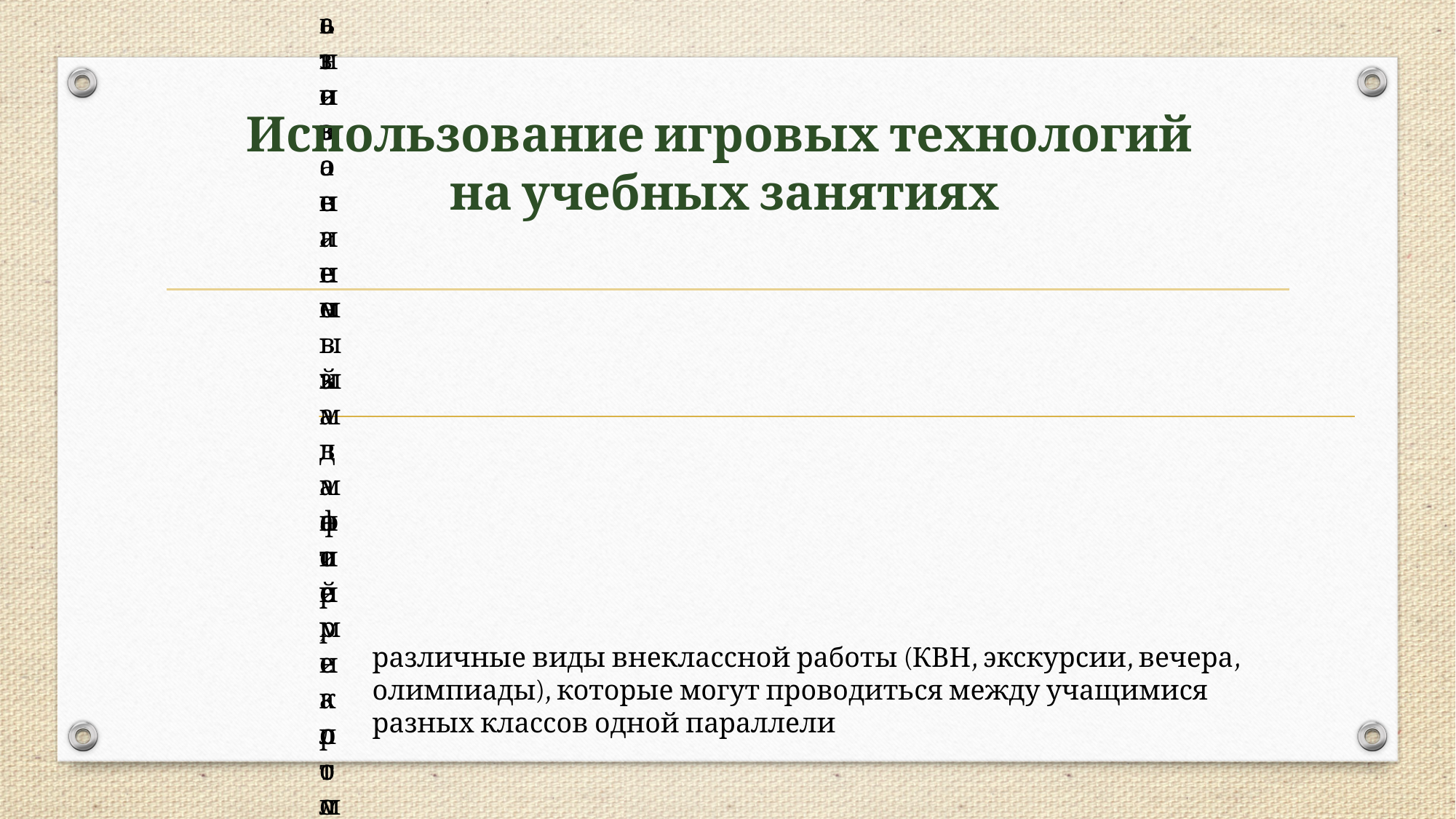

Использование игровых технологий
на учебных занятиях

различные виды внеклассной работы (КВН, экскурсии, вечера, олимпиады), которые могут проводиться между учащимися разных классов одной параллели